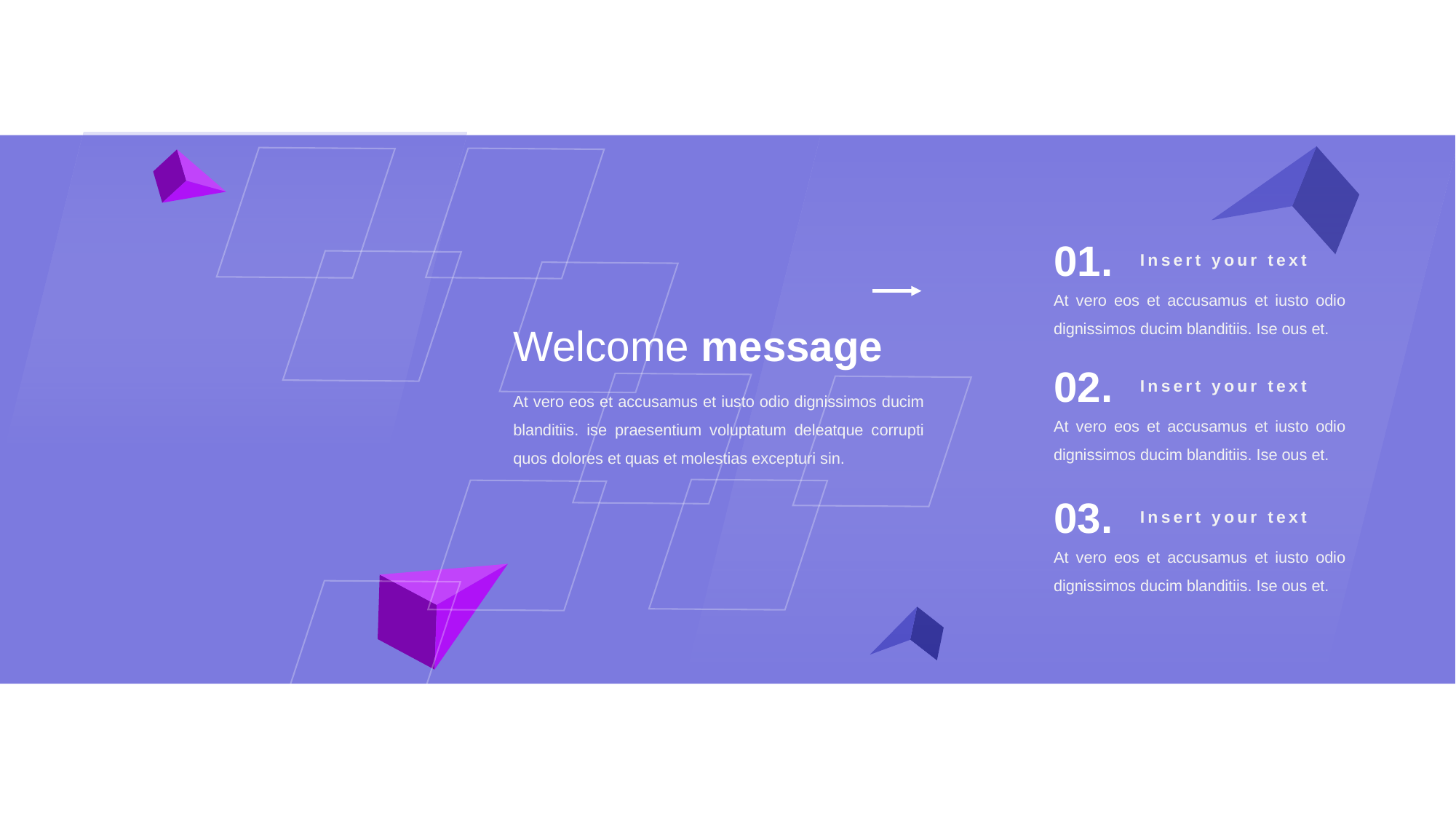

01.
Insert your text
At vero eos et accusamus et iusto odio dignissimos ducim blanditiis. Ise ous et.
Welcome message
02.
Insert your text
At vero eos et accusamus et iusto odio dignissimos ducim blanditiis. ise praesentium voluptatum deleatque corrupti quos dolores et quas et molestias excepturi sin.
At vero eos et accusamus et iusto odio dignissimos ducim blanditiis. Ise ous et.
03.
Insert your text
At vero eos et accusamus et iusto odio dignissimos ducim blanditiis. Ise ous et.